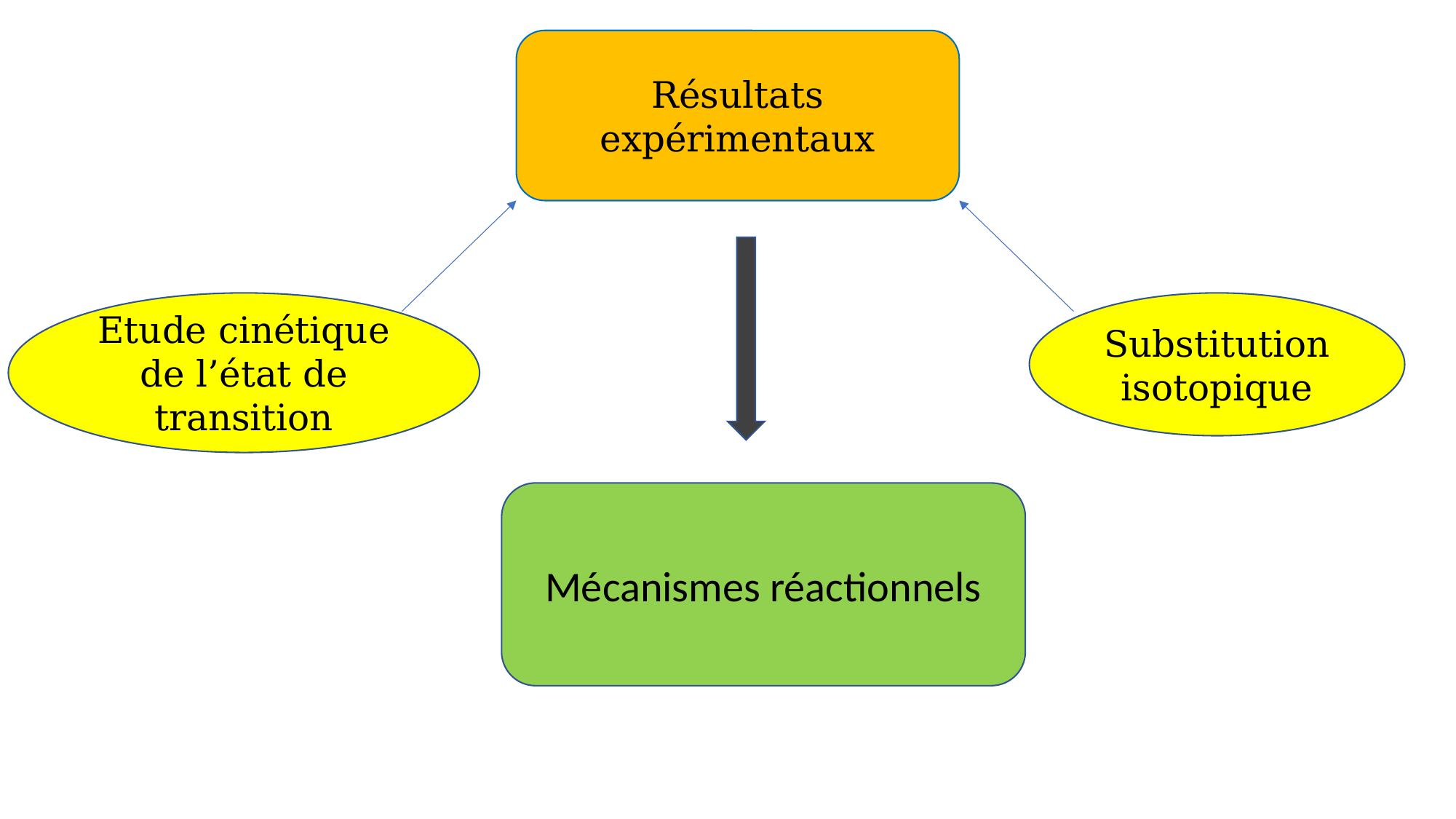

Résultats expérimentaux

Etude cinétique de l’état de transition
Substitution isotopique
Mécanismes réactionnels